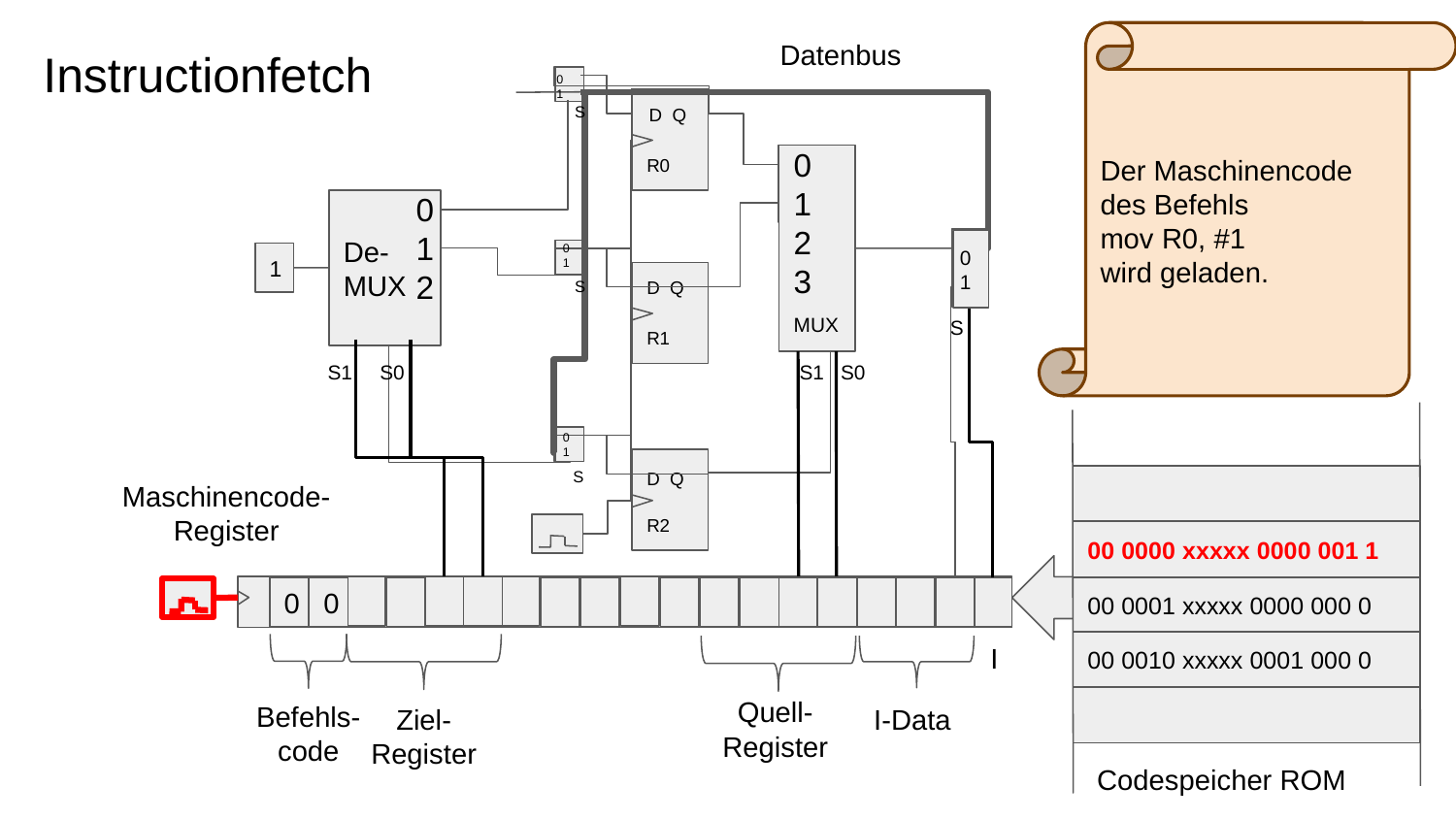

Datenbus
Der Maschinencode des Befehls
mov R0, #1
wird geladen.
Instructionfetch
0
1

S
R0

D  Q
0
1
2
3
MUX

0
1
2
3

De-
MUX
0
1

0
1

1

S
R1

D  Q

S

S1   S0
S1     S0
0
1

R2

S
D  Q
Maschinencode-Register

00 0000 xxxxx 0000 001 1

0

0

00 0001 xxxxx 0000 000 0

I
00 0010 xxxxx 0001 000 0
Quell-Register
Befehls-
code

Ziel-Register
I-Data
Codespeicher ROM